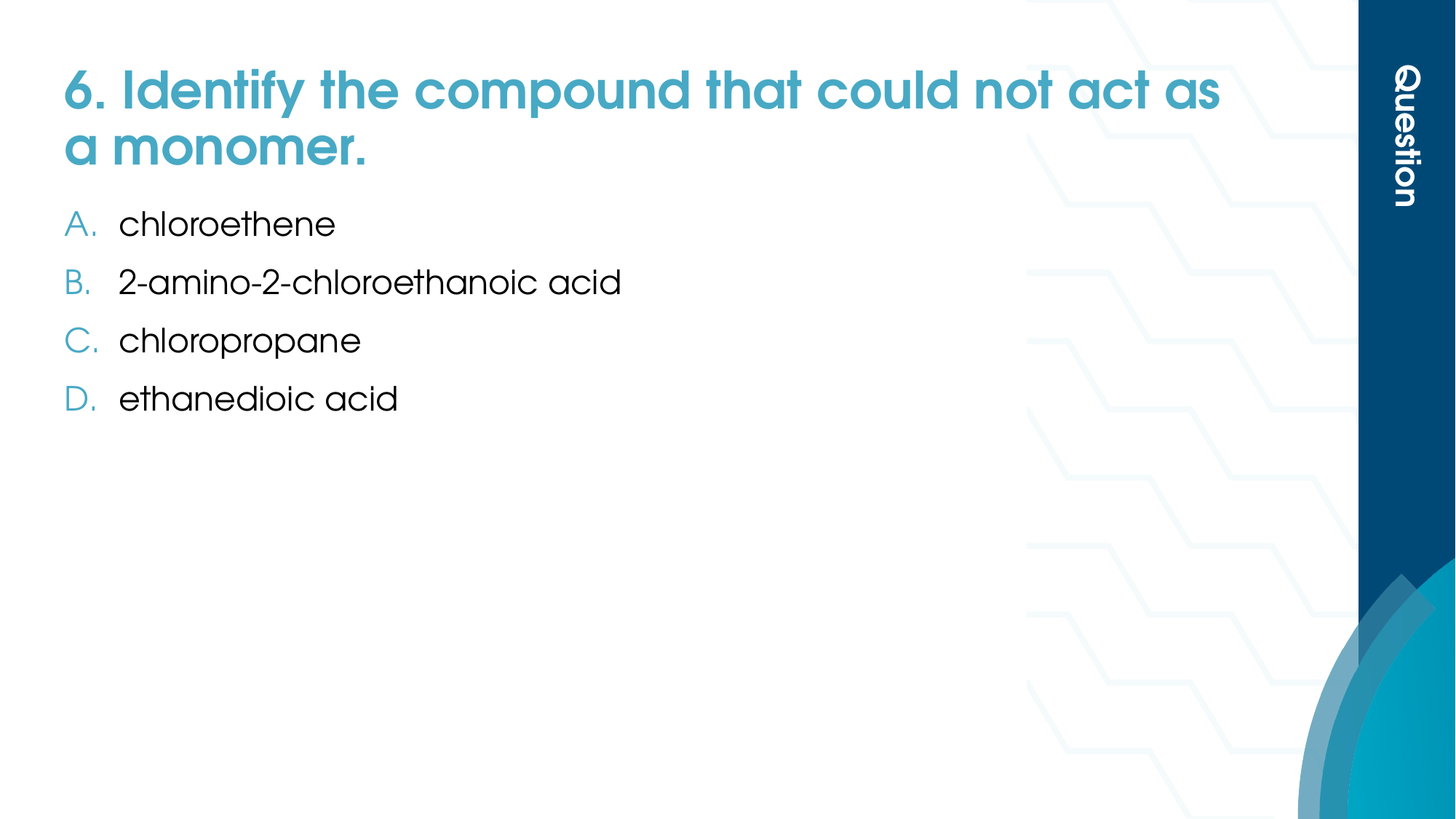

# 6. Identify the compound that could not act as a monomer.
Question
chloroethene
2-amino-2-chloroethanoic acid
chloropropane
ethanedioic acid